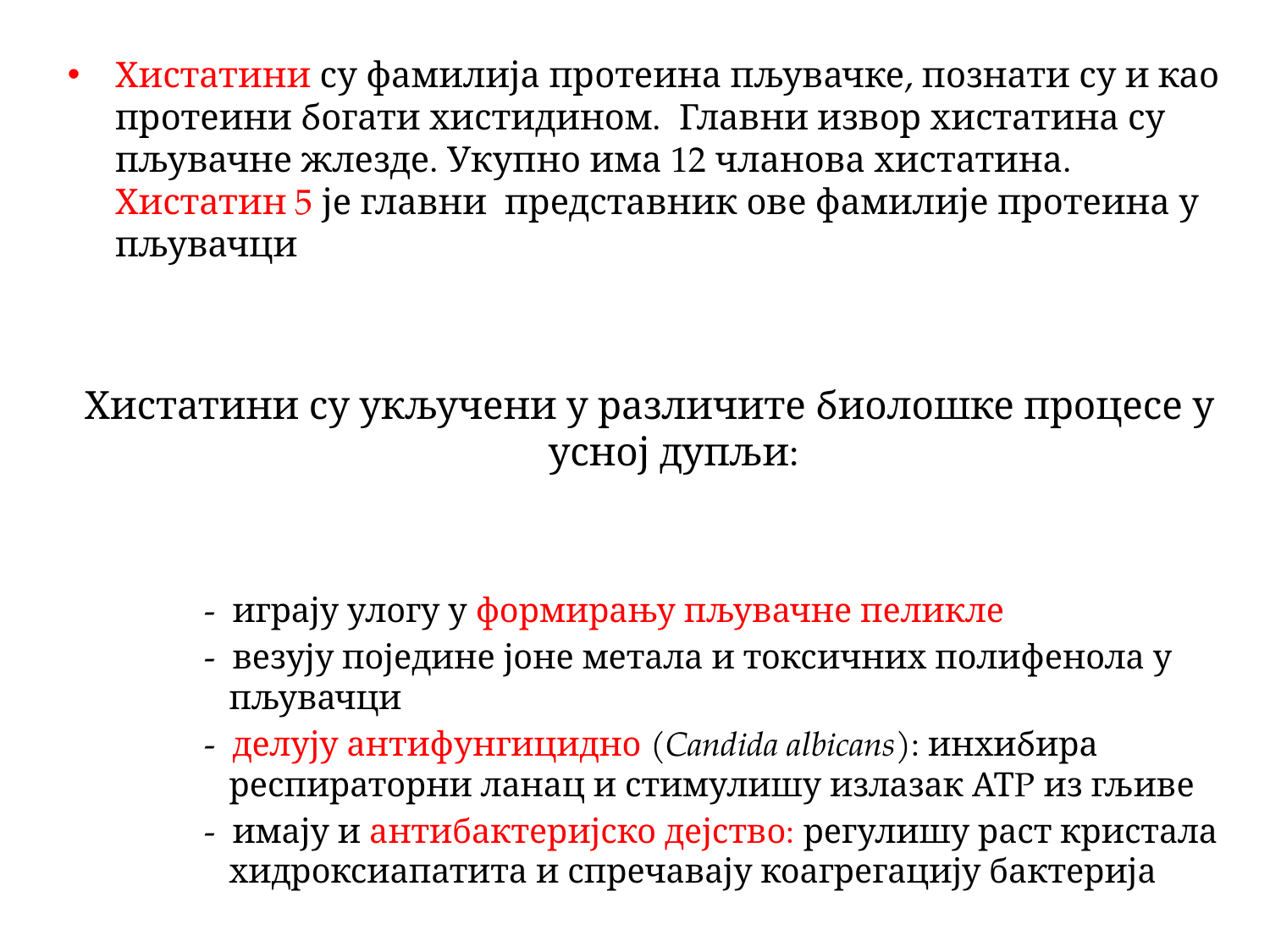

Хистатини су фамилија протеина пљувачке, познати су и као протеини богати хистидином.  Главни извор хистатина су пљувачне жлезде. Укупно има 12 чланова хистатина. Хистатин 5 је главни  представник ове фамилије протеина у пљувачци

Хистатини су укључени у различите биолошке процесе у усној дупљи:

-  играју улогу у формирању пљувачне пеликле
-  везују поједине јоне метала и токсичних полифенола у пљувачци
-  делују антифунгицидно (Candida albicans): инхибира респираторни ланац и стимулишу излазак АТP из гљиве
-  имају и антибактеријско дејство: регулишу раст кристала хидроксиапатита и спречавају коагрегацију бактерија